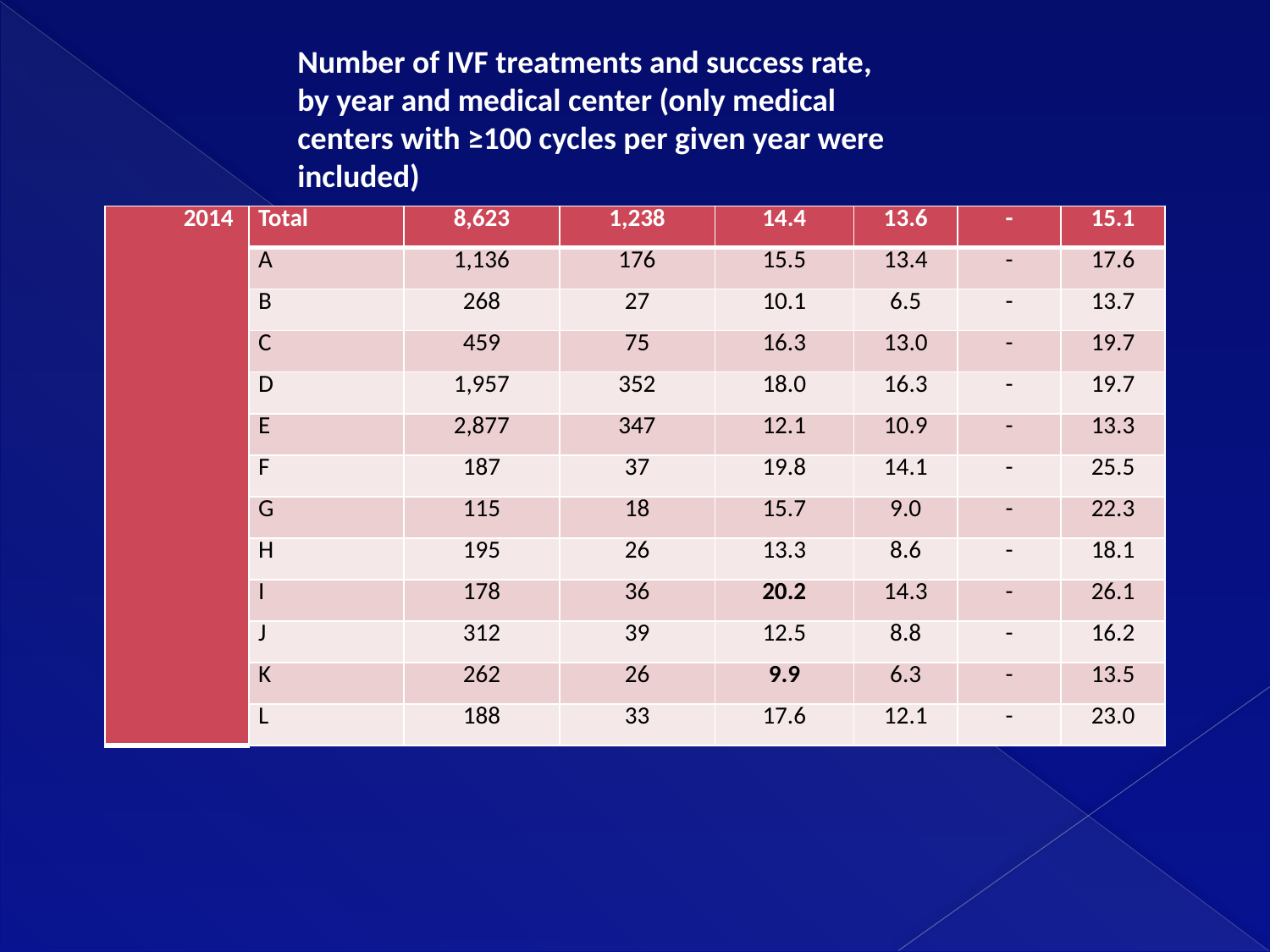

Number of IVF treatments and success rate, by year and medical center (only medical centers with ≥100 cycles per given year were included)
| 2014 | Total | 8,623 | 1,238 | 14.4 | 13.6 | - | 15.1 |
| --- | --- | --- | --- | --- | --- | --- | --- |
|  | A | 1,136 | 176 | 15.5 | 13.4 | - | 17.6 |
|  | B | 268 | 27 | 10.1 | 6.5 | - | 13.7 |
|  | C | 459 | 75 | 16.3 | 13.0 | - | 19.7 |
|  | D | 1,957 | 352 | 18.0 | 16.3 | - | 19.7 |
|  | E | 2,877 | 347 | 12.1 | 10.9 | - | 13.3 |
|  | F | 187 | 37 | 19.8 | 14.1 | - | 25.5 |
|  | G | 115 | 18 | 15.7 | 9.0 | - | 22.3 |
|  | H | 195 | 26 | 13.3 | 8.6 | - | 18.1 |
|  | I | 178 | 36 | 20.2 | 14.3 | - | 26.1 |
|  | J | 312 | 39 | 12.5 | 8.8 | - | 16.2 |
|  | K | 262 | 26 | 9.9 | 6.3 | - | 13.5 |
|  | L | 188 | 33 | 17.6 | 12.1 | - | 23.0 |